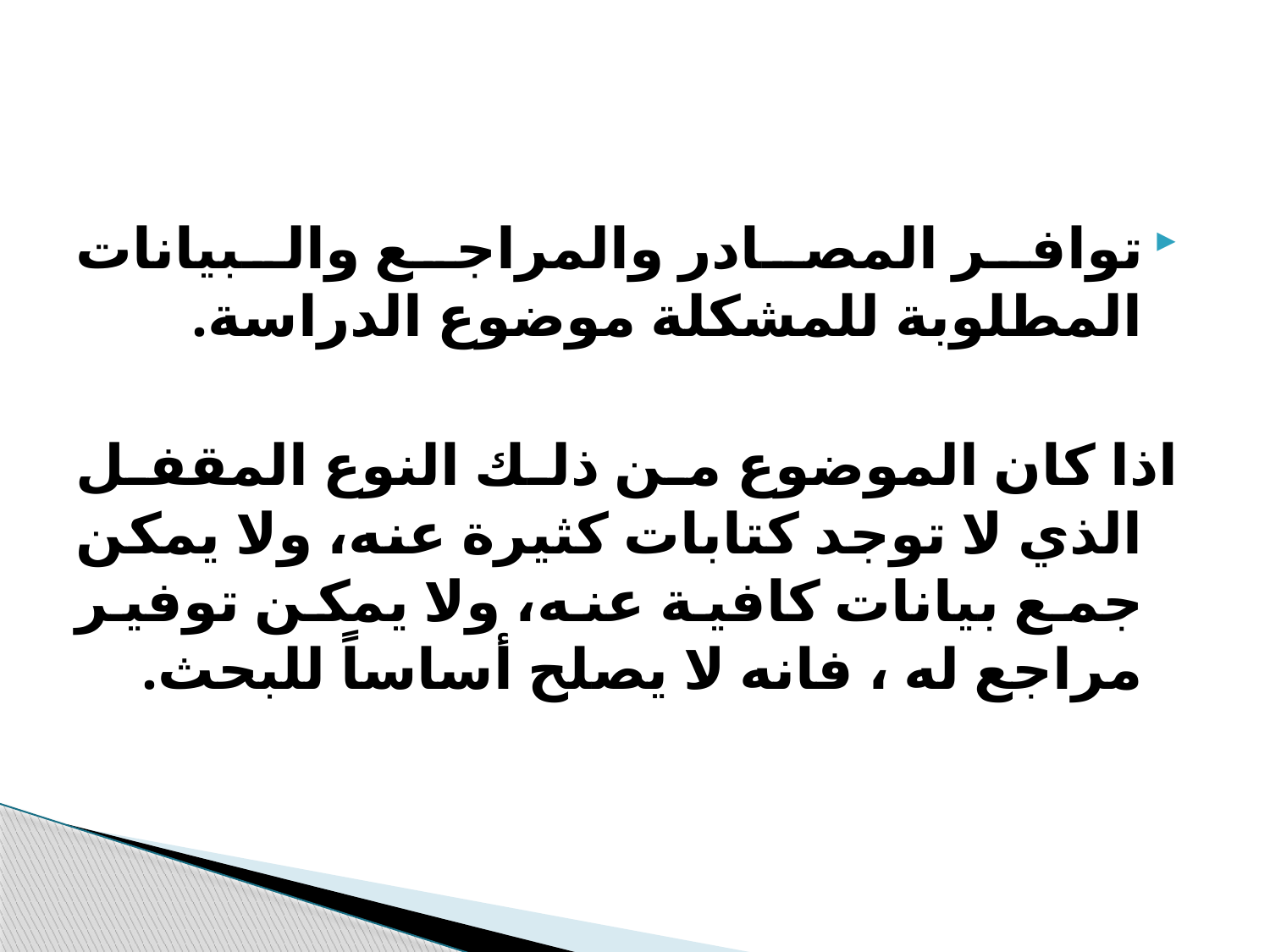

#
توافر المصادر والمراجع والبيانات المطلوبة للمشكلة موضوع الدراسة.

اذا كان الموضوع من ذلك النوع المقفل الذي لا توجد كتابات كثيرة عنه، ولا يمكن جمع بيانات كافية عنه، ولا يمكن توفير مراجع له ، فانه لا يصلح أساساً للبحث.